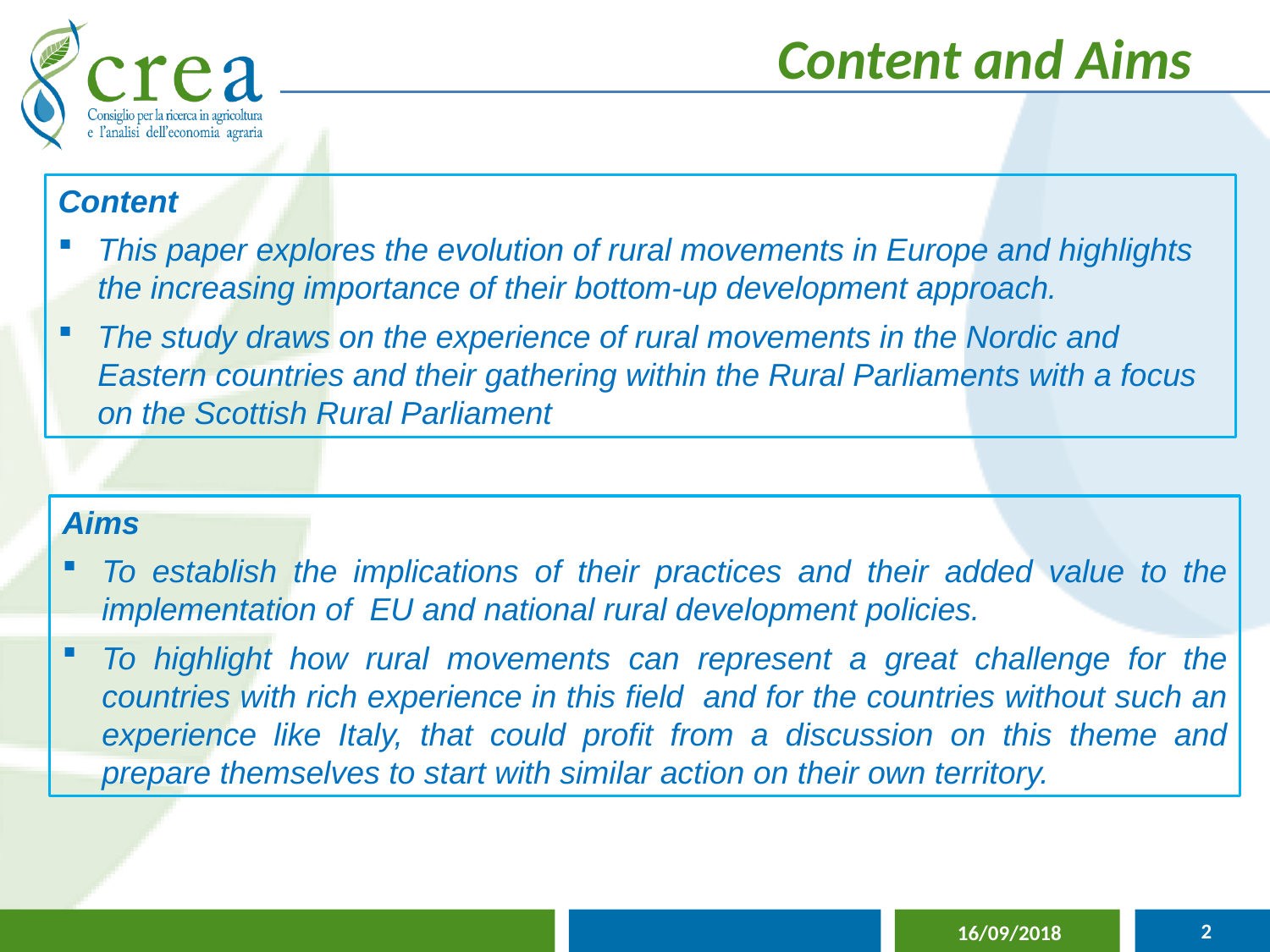

Content and Aims
Content
This paper explores the evolution of rural movements in Europe and highlights the increasing importance of their bottom-up development approach.
The study draws on the experience of rural movements in the Nordic and Eastern countries and their gathering within the Rural Parliaments with a focus on the Scottish Rural Parliament

Aims
To establish the implications of their practices and their added value to the implementation of  EU and national rural development policies.
To highlight how rural movements can represent a great challenge for the countries with rich experience in this field  and for the countries without such an experience like Italy, that could profit from a discussion on this theme and prepare themselves to start with similar action on their own territory.